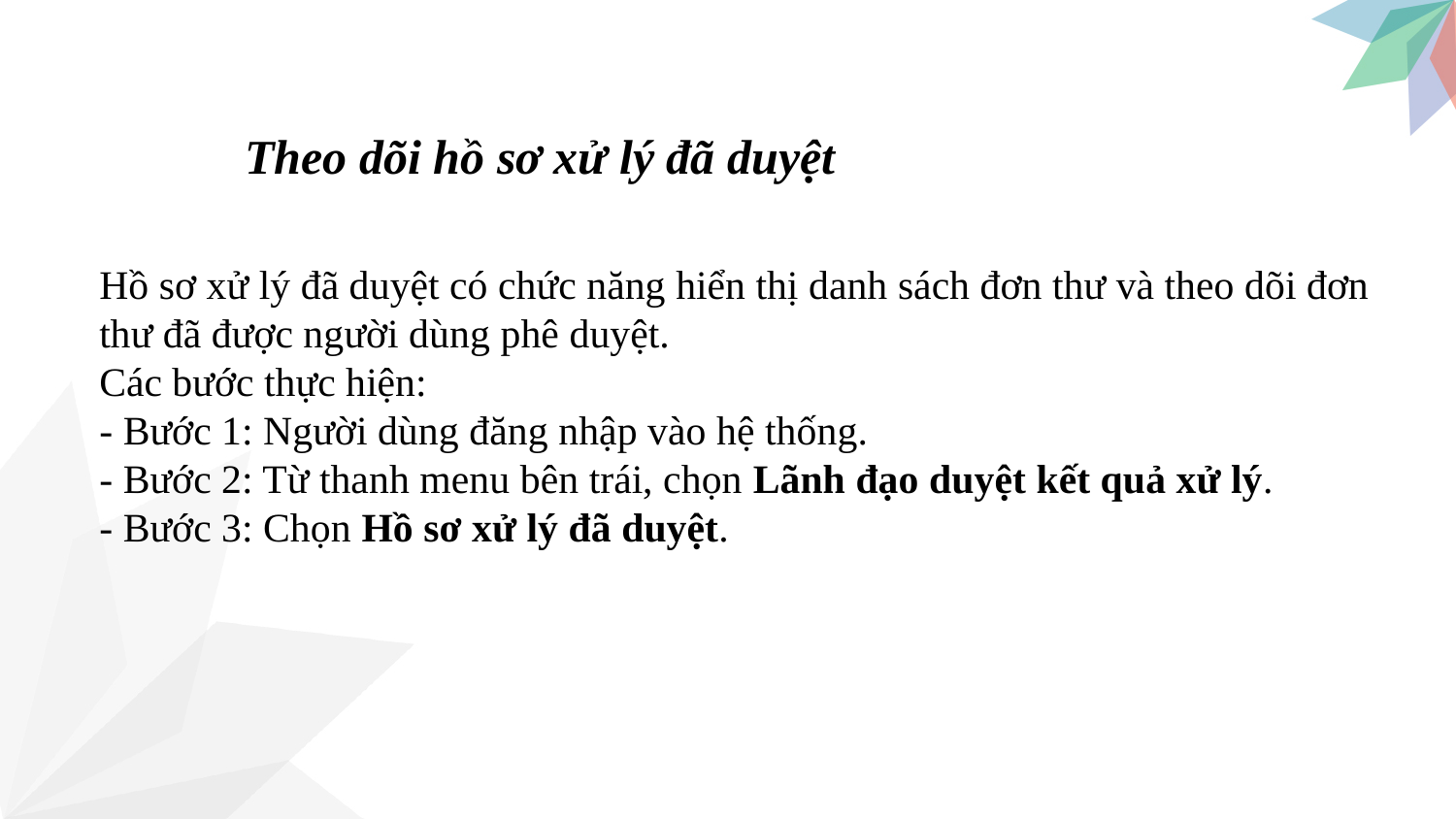

Theo dõi hồ sơ xử lý đã duyệt
Hồ sơ xử lý đã duyệt có chức năng hiển thị danh sách đơn thư và theo dõi đơn thư đã được người dùng phê duyệt.
Các bước thực hiện:
- Bước 1: Người dùng đăng nhập vào hệ thống.
- Bước 2: Từ thanh menu bên trái, chọn Lãnh đạo duyệt kết quả xử lý.
- Bước 3: Chọn Hồ sơ xử lý đã duyệt.